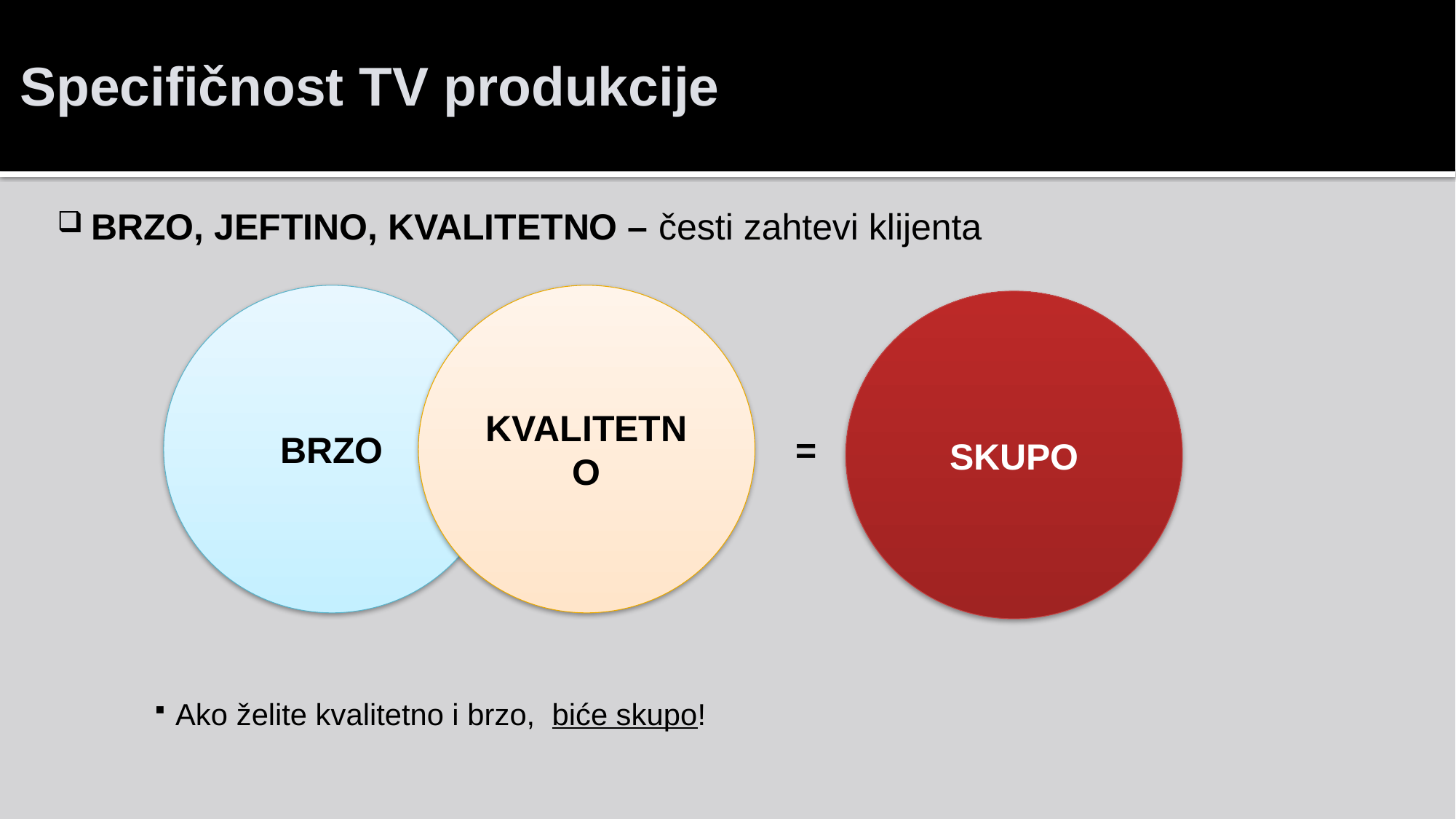

# Specifičnost TV produkcije

BRZO, JEFTINO, KVALITETNO – česti zahtevi klijenta

Ako želite kvalitetno i brzo,  biće skupo!

BRZO
KVALITETNO
SKUPO
=